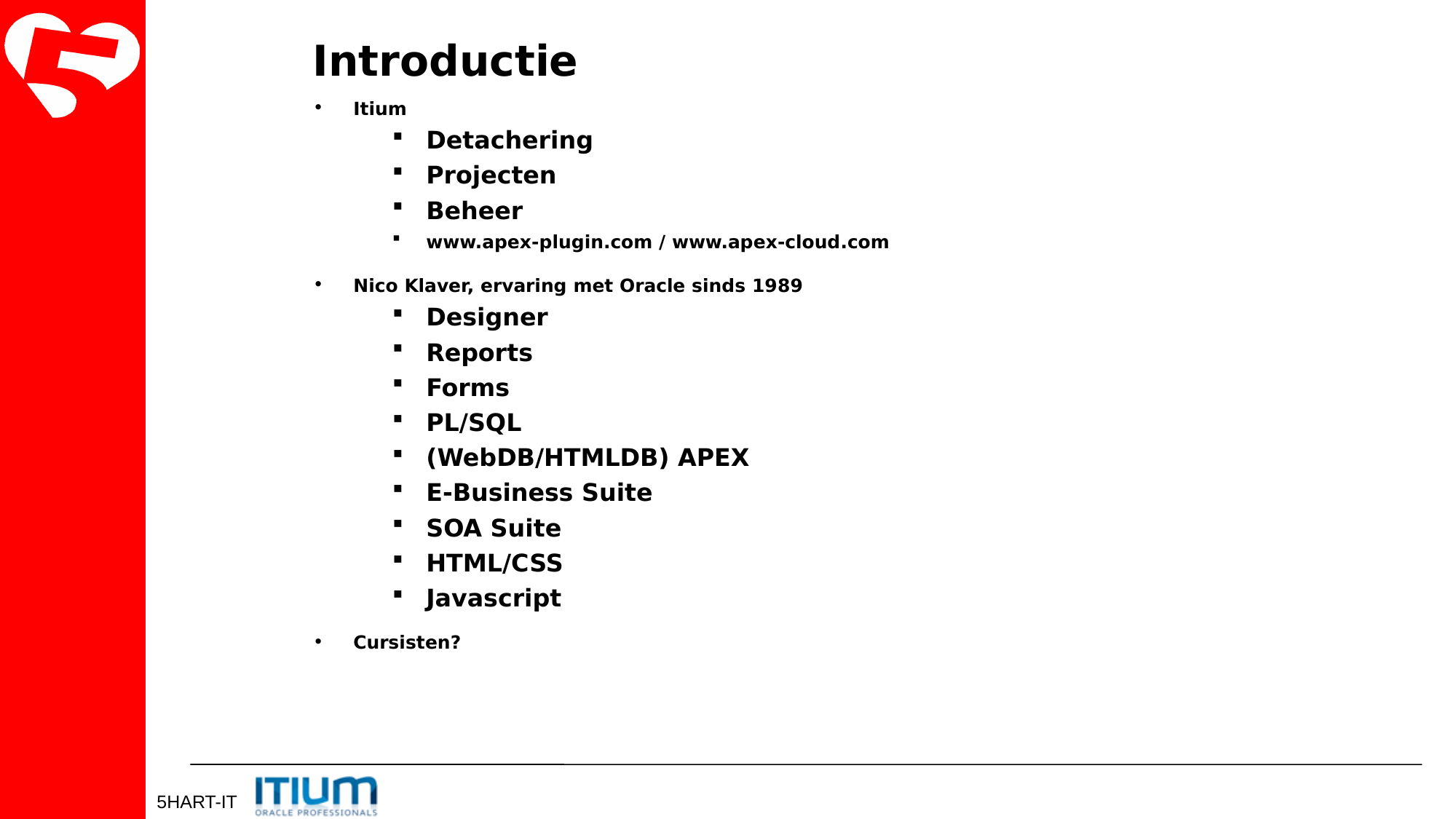

Introductie
Itium
Detachering
Projecten
Beheer
www.apex-plugin.com / www.apex-cloud.com

Nico Klaver, ervaring met Oracle sinds 1989
Designer
Reports
Forms
PL/SQL
(WebDB/HTMLDB) APEX
E-Business Suite
SOA Suite
HTML/CSS
Javascript

Cursisten?